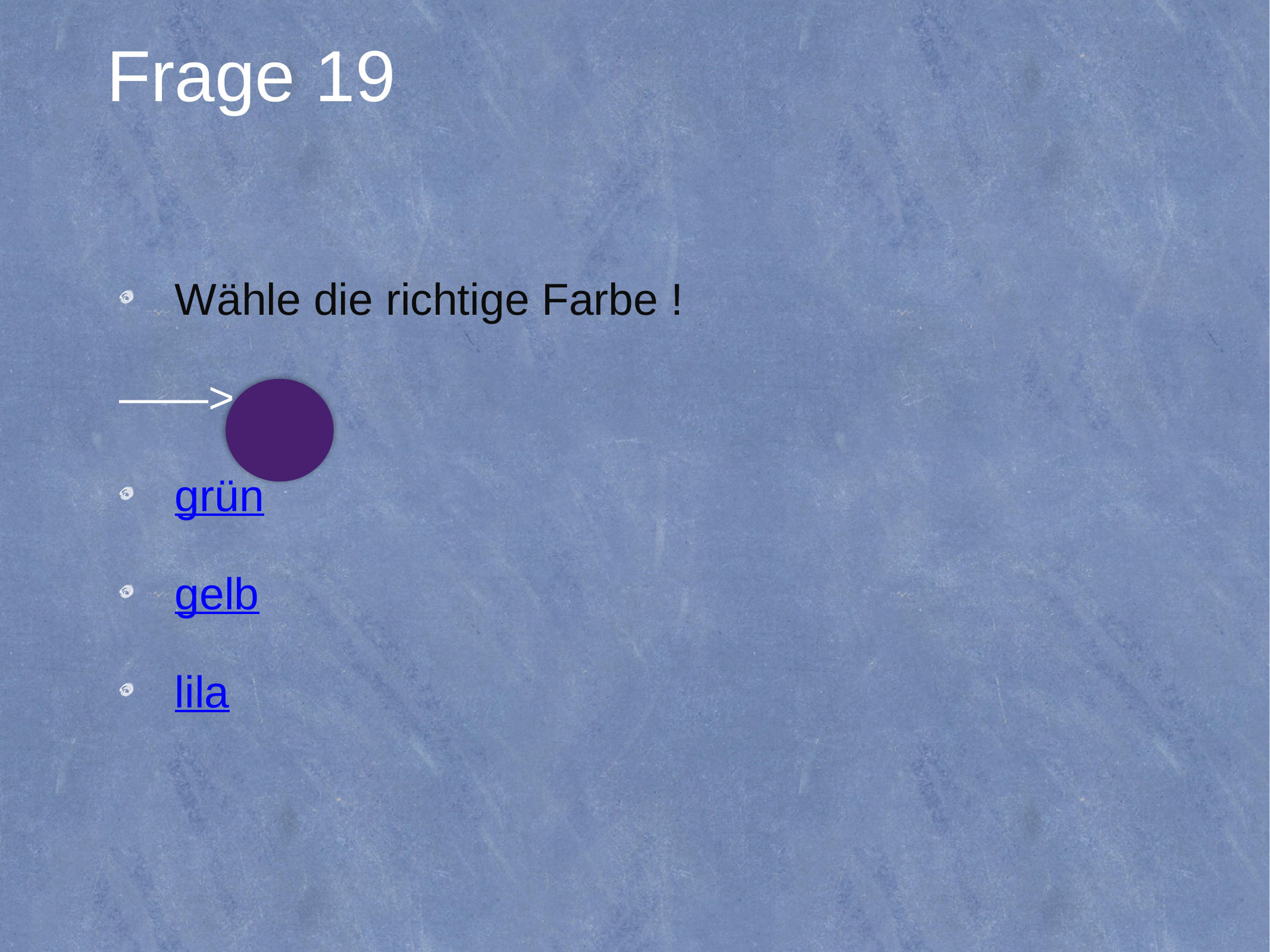

# Frage 19
Wähle die richtige Farbe !
——>
grün
gelb
lila